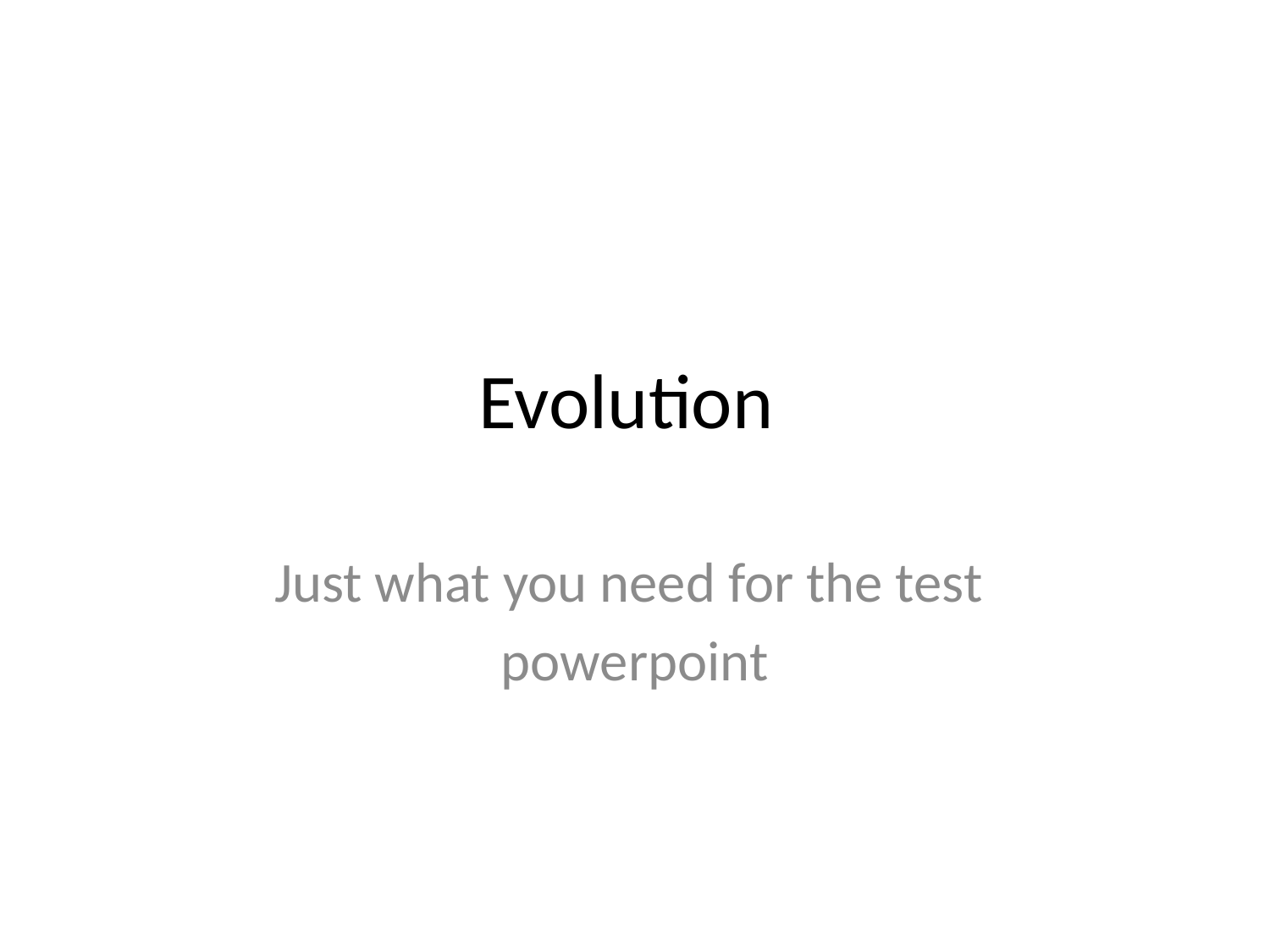

# Evolution
Just what you need for the test
powerpoint